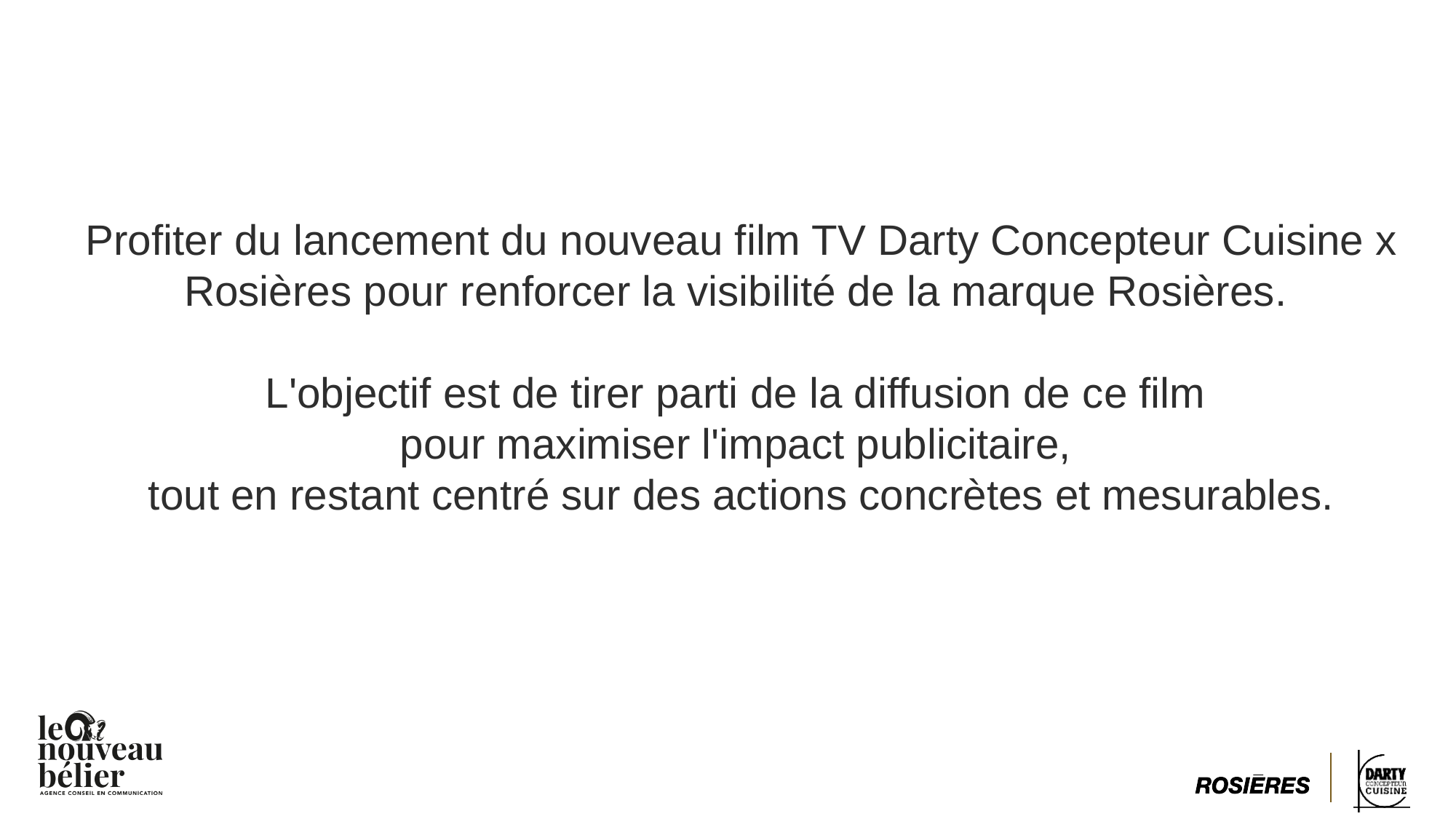

Profiter du lancement du nouveau film TV Darty Concepteur Cuisine x Rosières pour renforcer la visibilité de la marque Rosières.
L'objectif est de tirer parti de la diffusion de ce film
pour maximiser l'impact publicitaire,
tout en restant centré sur des actions concrètes et mesurables.